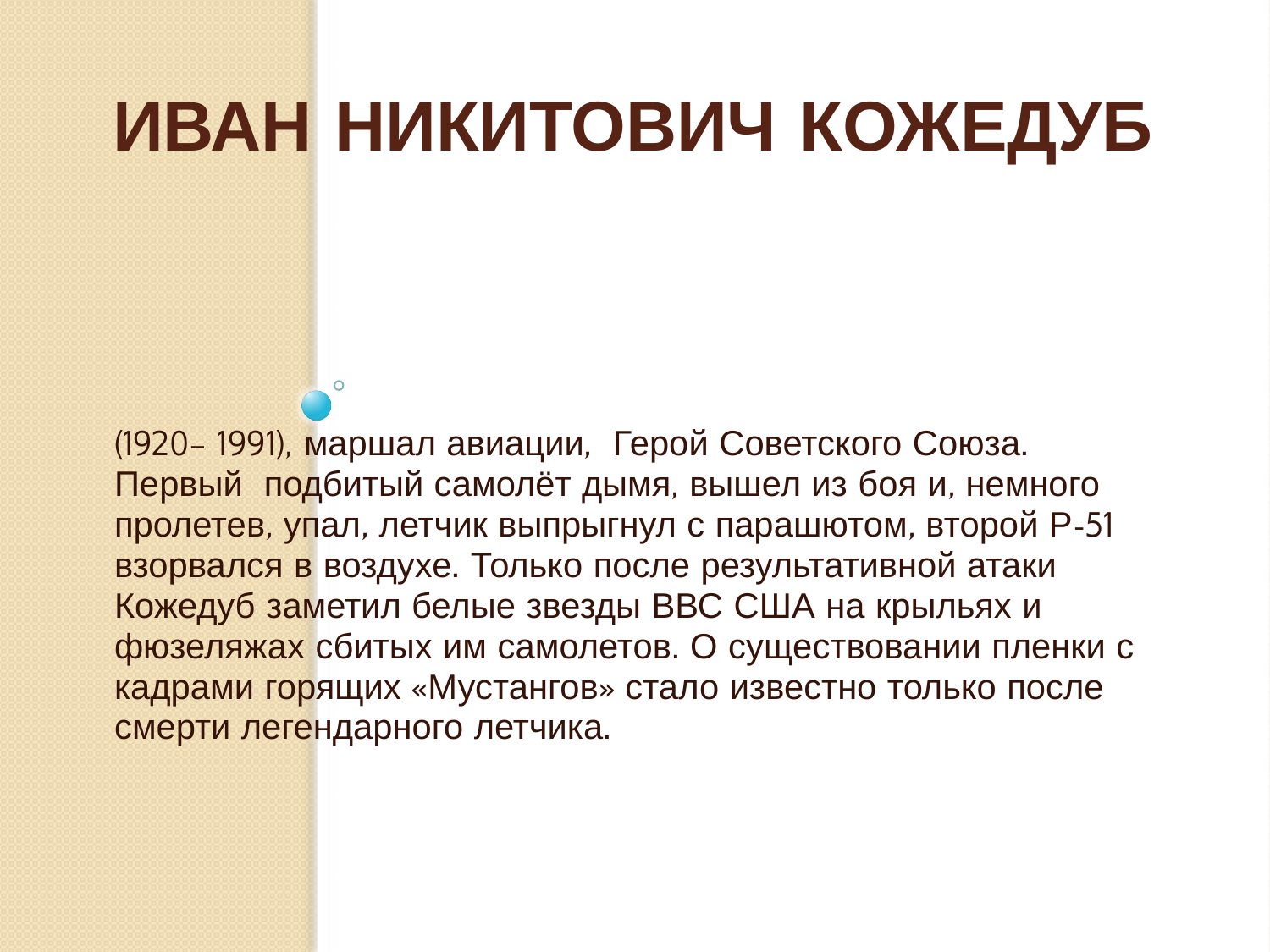

# Иван Никитович Кожедуб
(1920– 1991), маршал авиации,  Герой Советского Союза. Первый  подбитый самолёт дымя, вышел из боя и, немного пролетев, упал, летчик выпрыгнул с парашютом, второй Р-51 взорвался в воздухе. Только после результативной атаки Кожедуб заметил белые звезды ВВС США на крыльях и фюзеляжах сбитых им самолетов. О существовании пленки с кадрами горящих «Мустангов» стало известно только после смерти легендарного летчика.